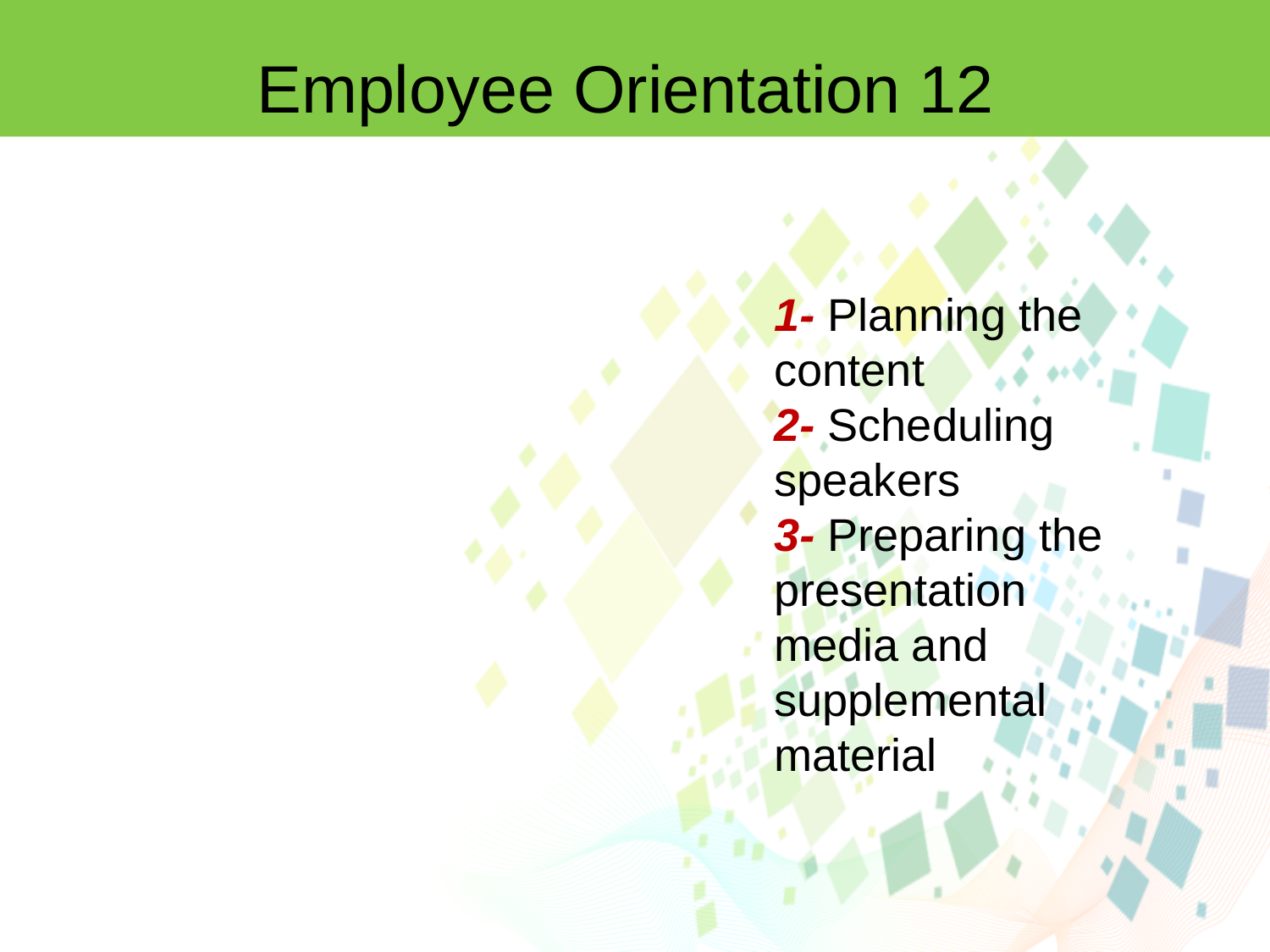

Employee Orientation 12
1- Planning the content
2- Scheduling speakers
3- Preparing the presentation media and supplemental material